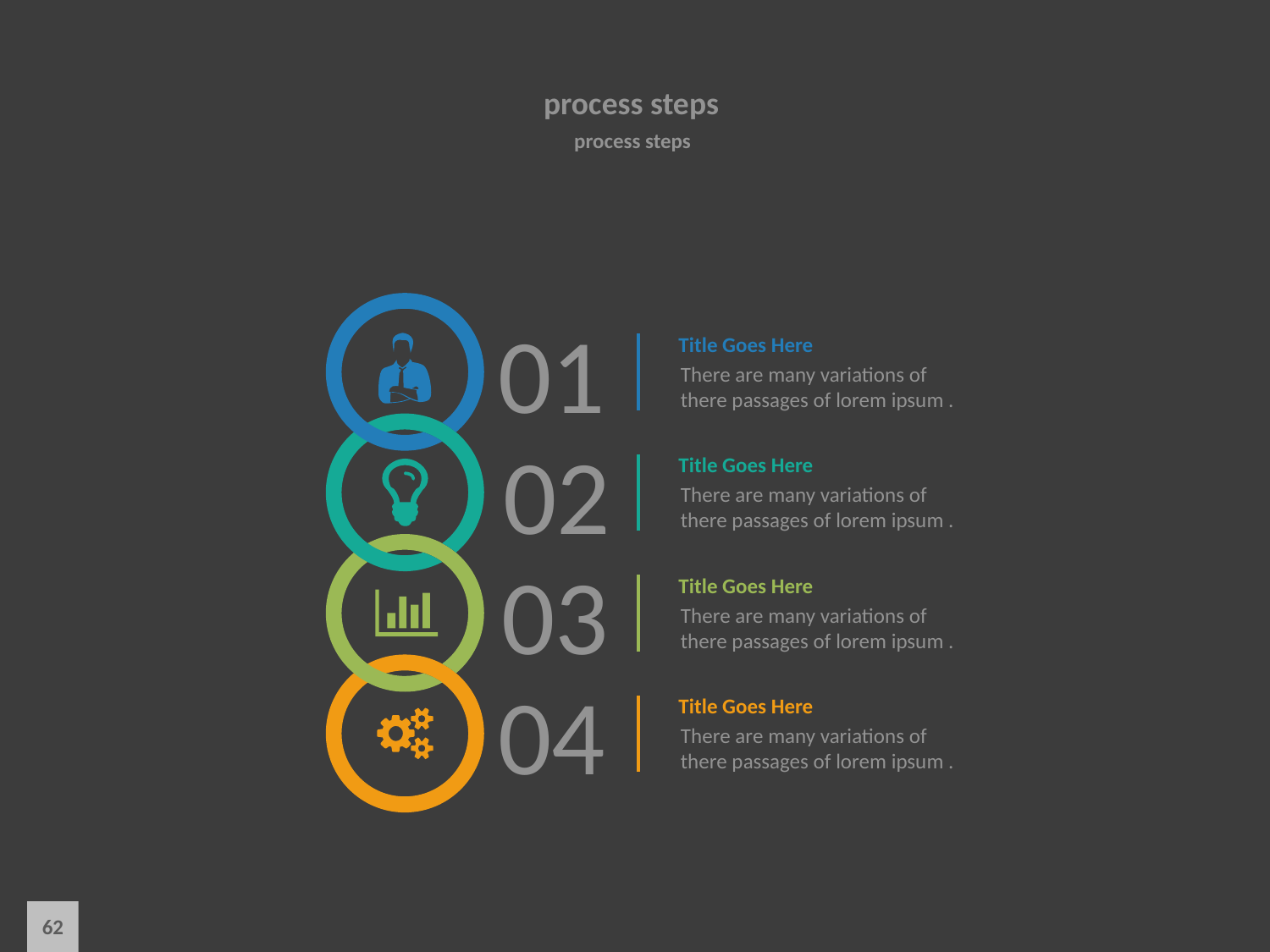

# process steps
process steps

01
Title Goes Here

There are many variations of there passages of lorem ipsum .

02
Title Goes Here

There are many variations of there passages of lorem ipsum .

03
Title Goes Here

There are many variations of there passages of lorem ipsum .

04
Title Goes Here

There are many variations of there passages of lorem ipsum .